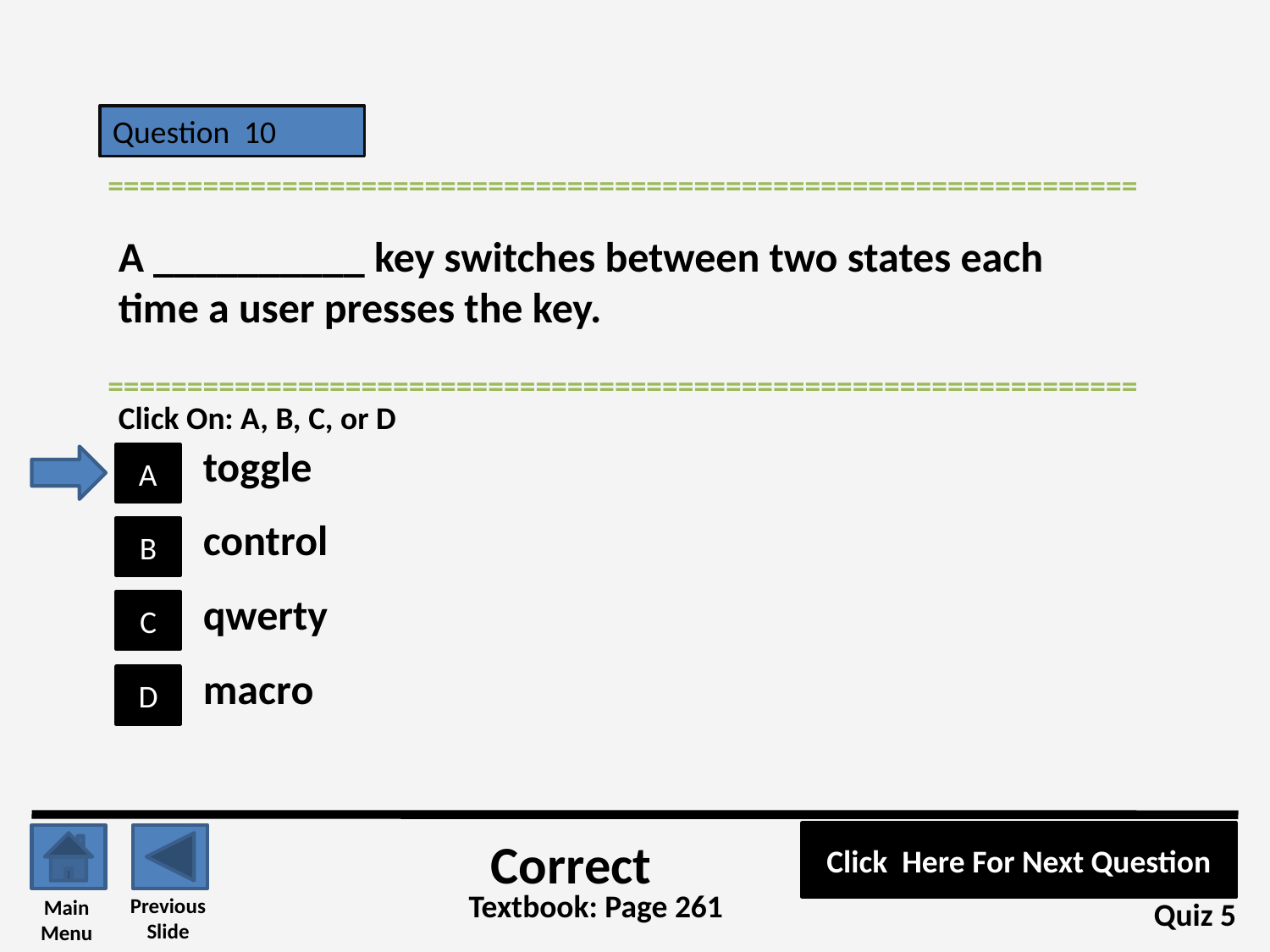

Question  10
=================================================================
A __________ key switches between two states each time a user presses the key.
=================================================================
Click On: A, B, C, or D
toggle
A

control
B

qwerty
C

macro
D
Click  Here For Next Question

Correct
Textbook: Page 261
Previous
Slide
Main
Menu
Quiz 5